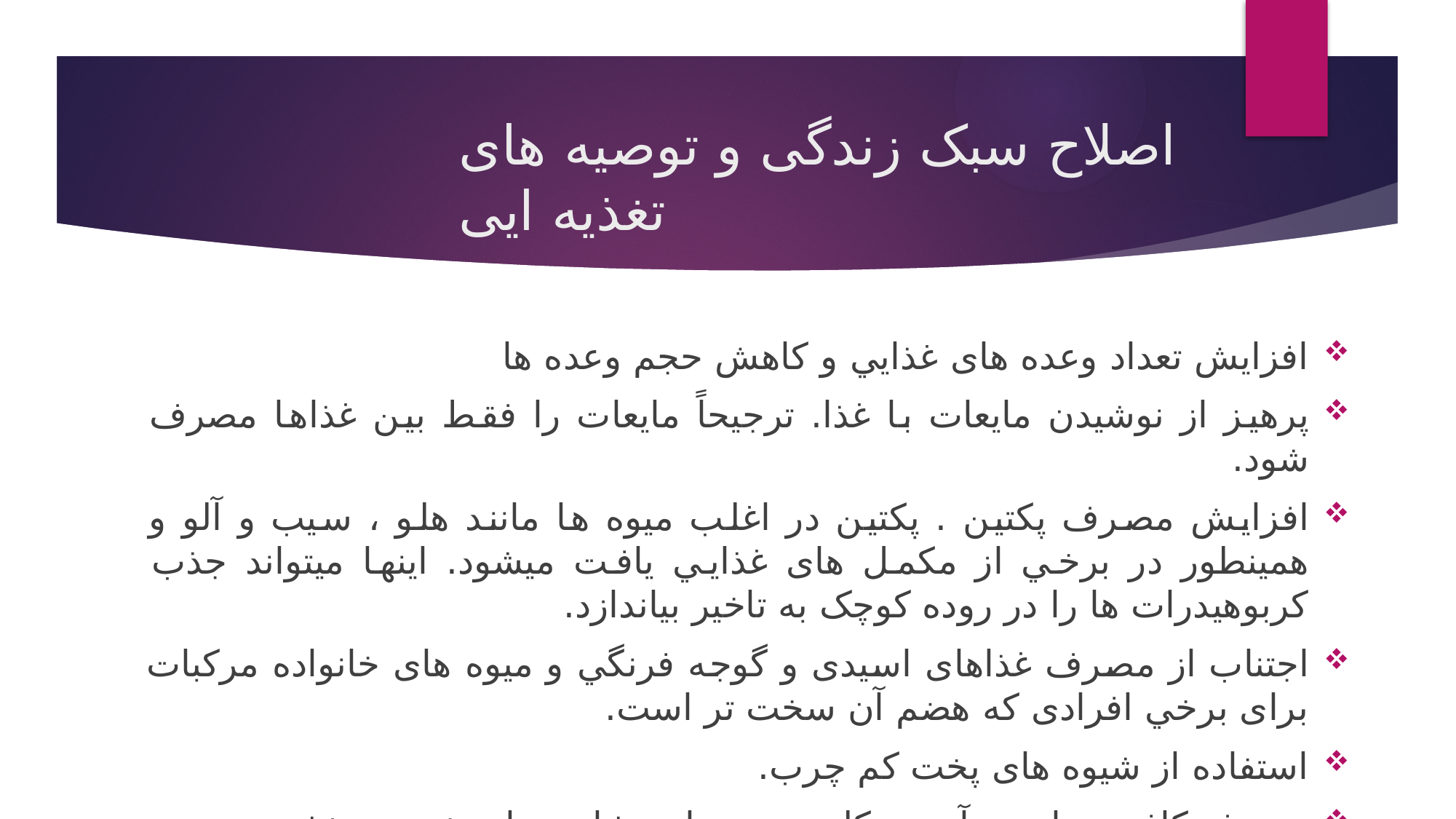

# اصلاح سبک زندگی و توصیه های تغذیه ایی
افزايش تعداد وعده های غذايي و كاهش حجم وعده ها
پرهيز از نوشيدن مايعات با غذا. ترجيحاً مايعات را فقط بين غذاها مصرف شود.
افزايش مصرف پکتين . پکتين در اغلب ميوه ها مانند هلو ، سيب و آلو و همينطور در برخي از مکمل های غذايي يافت ميشود. اینها ميتواند جذب كربوهيدرات ها را در روده كوچک به تاخير بياندازد.
اجتناب از مصرف غذاهای اسيدی و گوجه فرنگي و ميوه های خانواده مركبات برای برخي افرادی که هضم آن سخت تر است.
استفاده از شيوه های پخت كم چرب.
مصرف كافي ويتامين، آهن و كلسيم پس از مشاوره با متخصص تغذيه